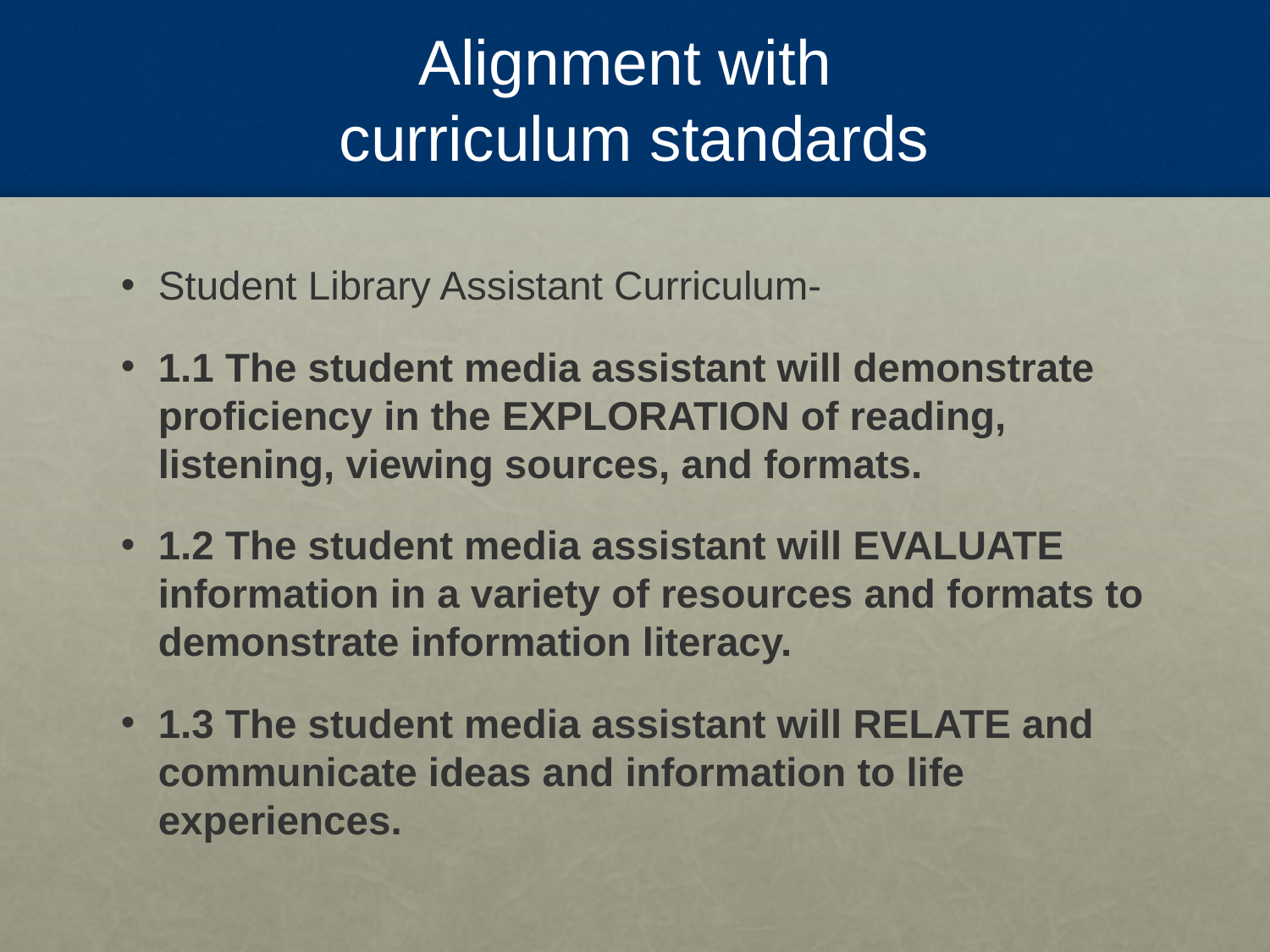

# Alignment with curriculum standards
Student Library Assistant Curriculum-
1.1 The student media assistant will demonstrate proficiency in the EXPLORATION of reading, listening, viewing sources, and formats.
1.2 The student media assistant will EVALUATE information in a variety of resources and formats to demonstrate information literacy.
1.3 The student media assistant will RELATE and communicate ideas and information to life experiences.